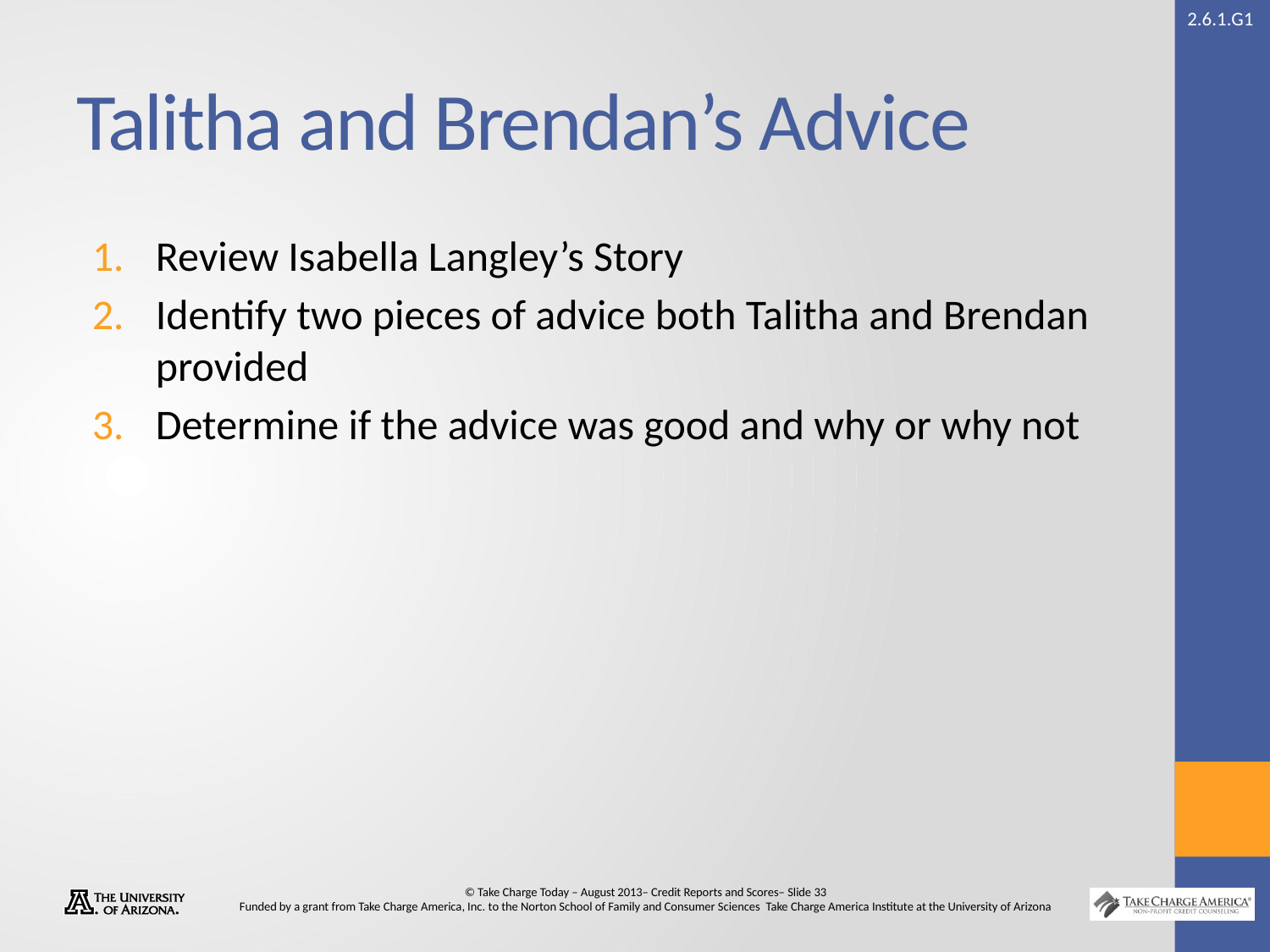

# Talitha and Brendan’s Advice
Review Isabella Langley’s Story
Identify two pieces of advice both Talitha and Brendan provided
Determine if the advice was good and why or why not